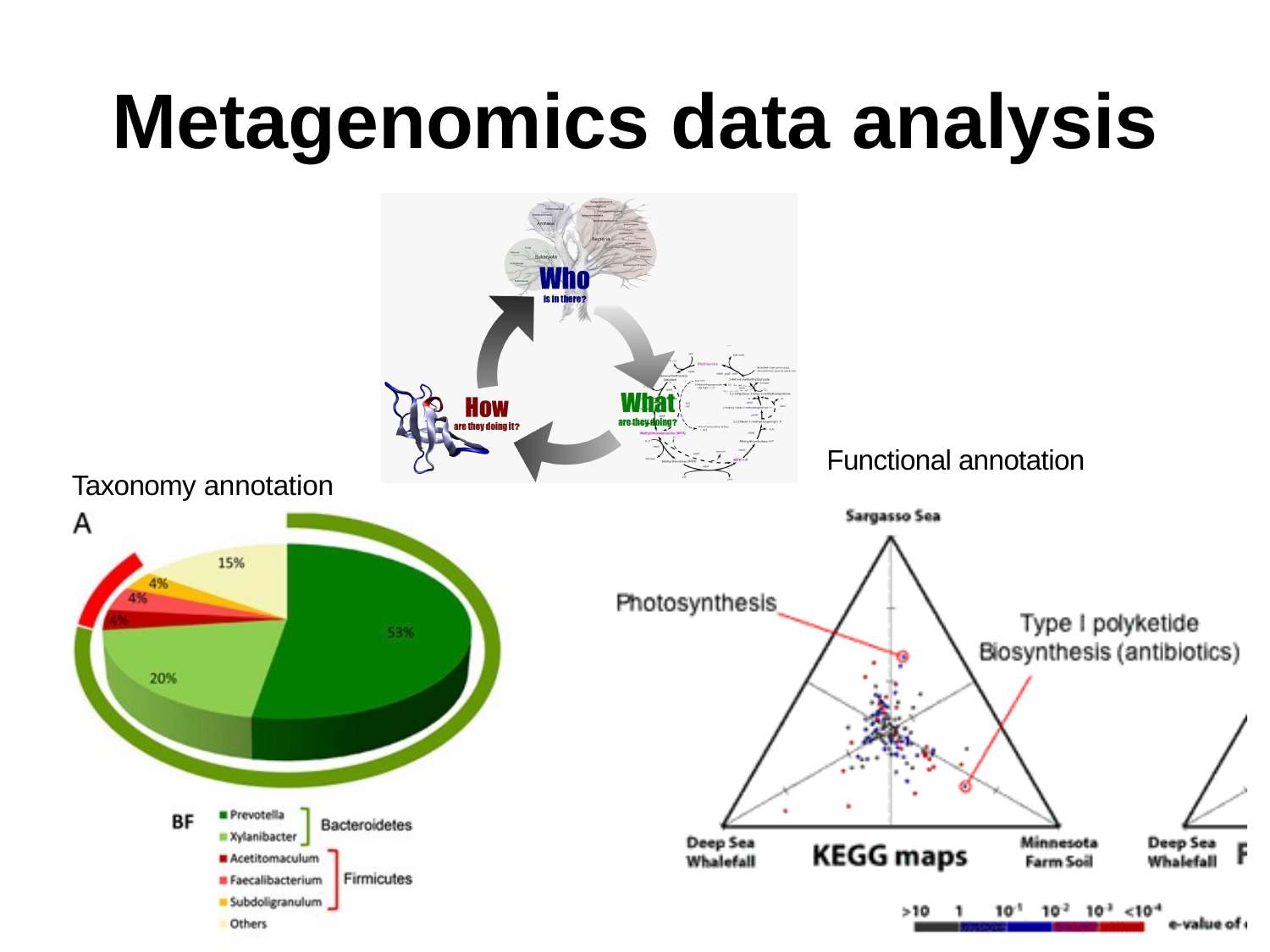

# Metagenomics data analysis

Functional annotation
Taxonomy annotation